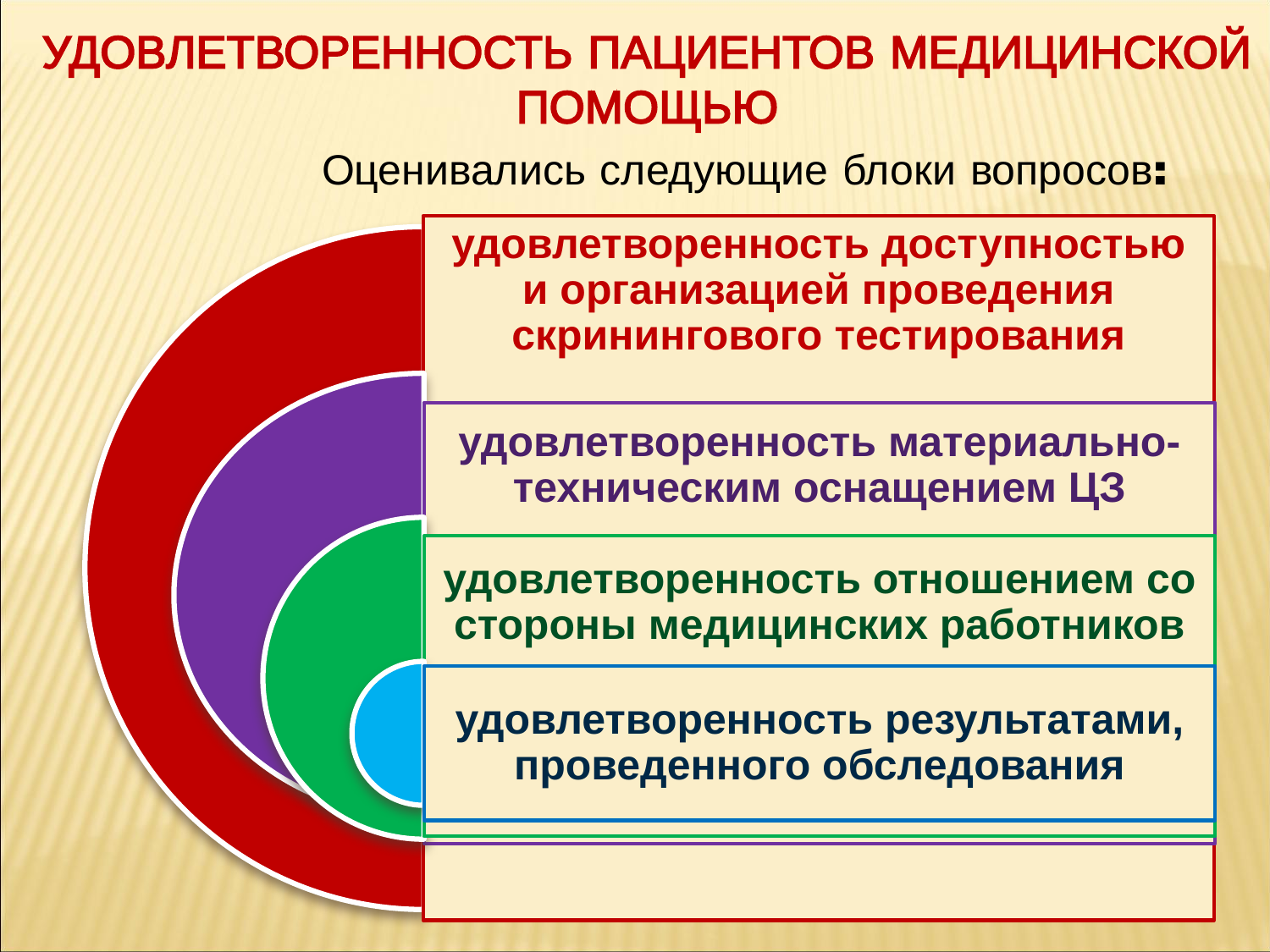

УДОВЛЕТВОРЕННОСТЬ ПАЦИЕНТОВ МЕДИЦИНСКОЙ ПОМОЩЬЮ
Оценивались следующие блоки вопросов:
удовлетворенность доступностью и организацией проведения скринингового тестирования
удовлетворенность материально-техническим оснащением ЦЗ
удовлетворенность отношением со стороны медицинских работников
удовлетворенность результатами, проведенного обследования